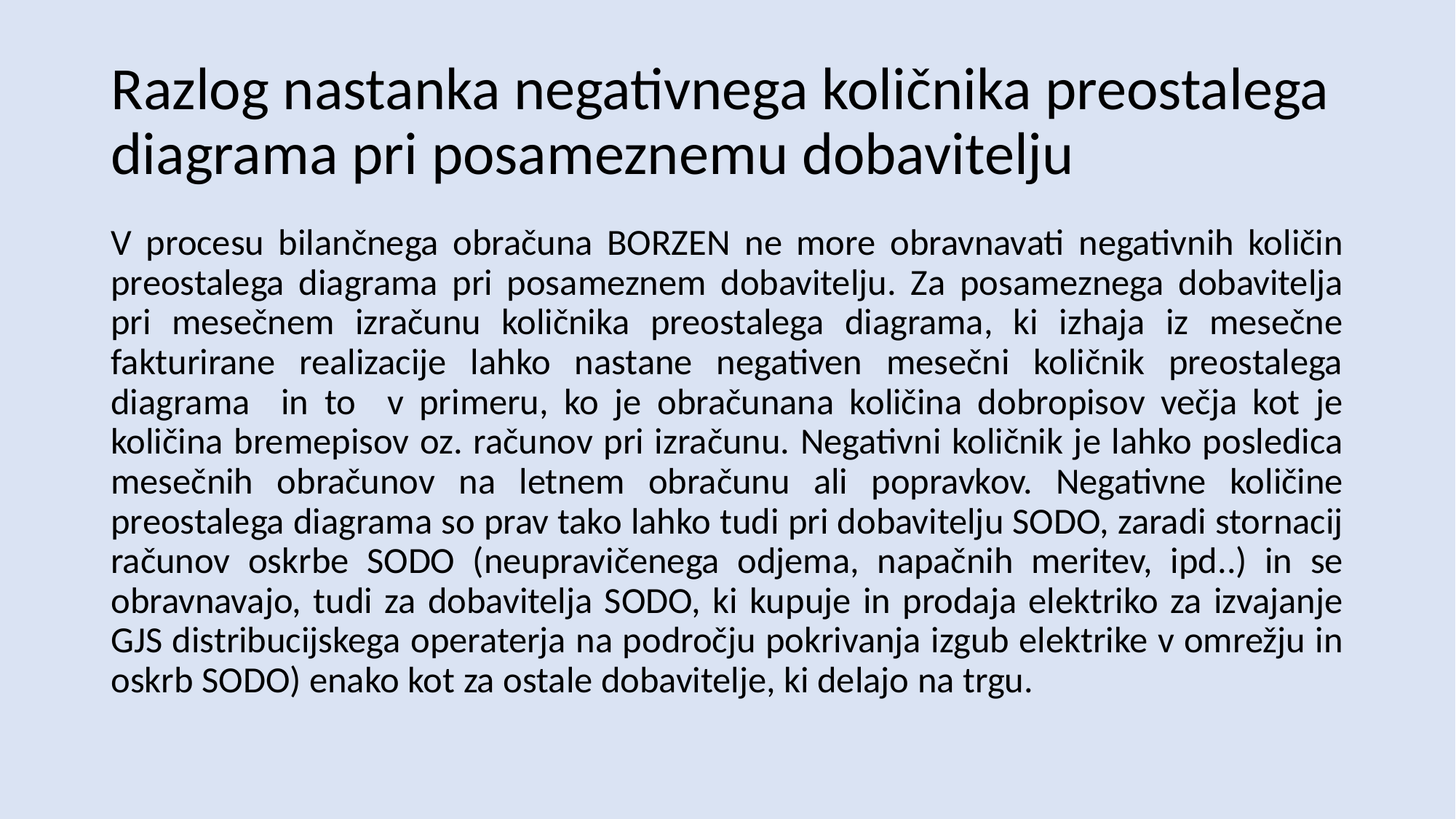

# Razlog nastanka negativnega količnika preostalega diagrama pri posameznemu dobavitelju
V procesu bilančnega obračuna BORZEN ne more obravnavati negativnih količin preostalega diagrama pri posameznem dobavitelju. Za posameznega dobavitelja pri mesečnem izračunu količnika preostalega diagrama, ki izhaja iz mesečne fakturirane realizacije lahko nastane negativen mesečni količnik preostalega diagrama  in to  v primeru, ko je obračunana količina dobropisov večja kot je količina bremepisov oz. računov pri izračunu. Negativni količnik je lahko posledica mesečnih obračunov na letnem obračunu ali popravkov. Negativne količine preostalega diagrama so prav tako lahko tudi pri dobavitelju SODO, zaradi stornacij računov oskrbe SODO (neupravičenega odjema, napačnih meritev, ipd..) in se obravnavajo, tudi za dobavitelja SODO, ki kupuje in prodaja elektriko za izvajanje GJS distribucijskega operaterja na področju pokrivanja izgub elektrike v omrežju in oskrb SODO) enako kot za ostale dobavitelje, ki delajo na trgu.